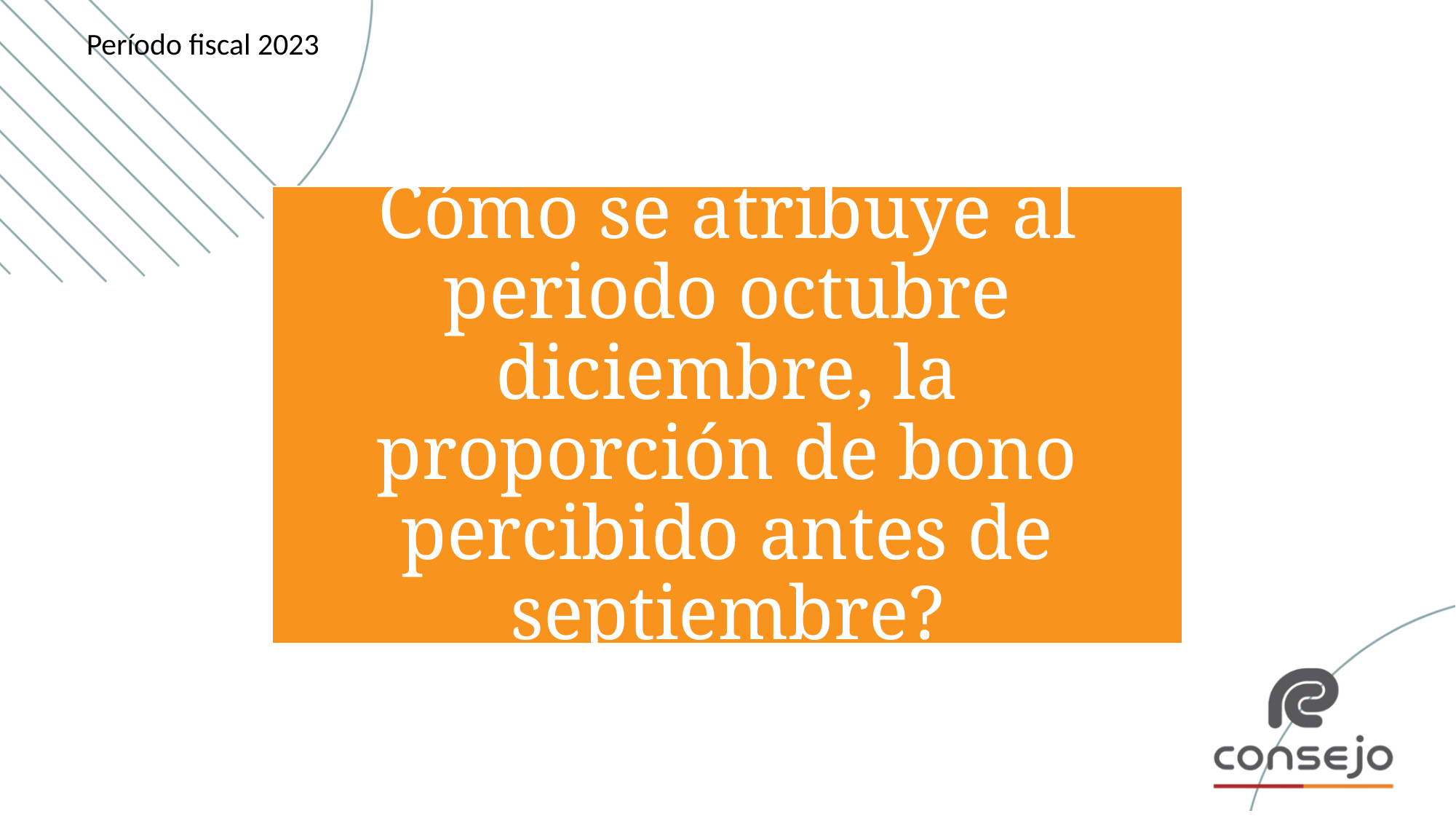

Período fiscal 2023
Cómo se atribuye al periodo octubre diciembre, la proporción de bono percibido antes de septiembre?